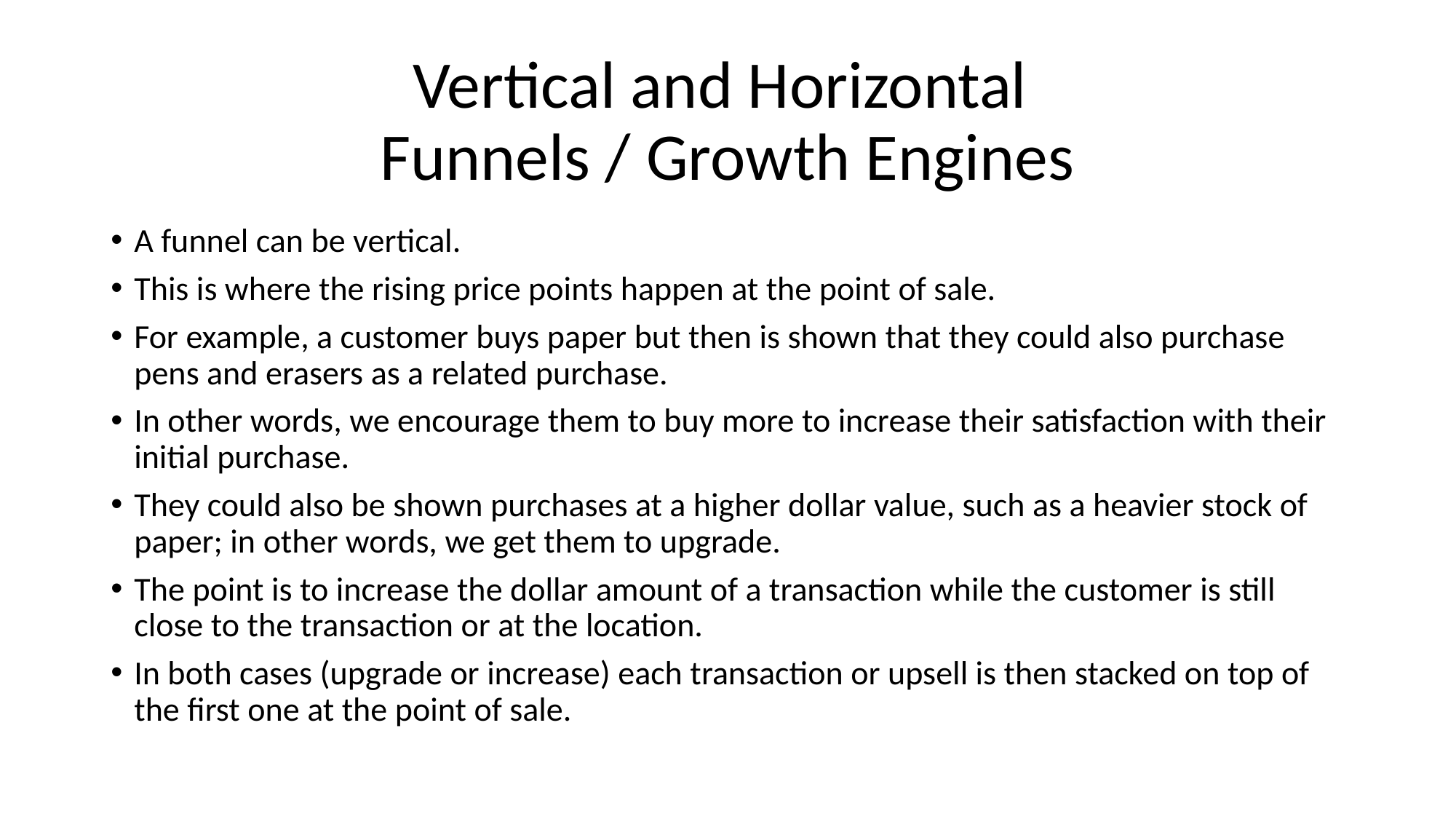

# Vertical and Horizontal Funnels / Growth Engines
A funnel can be vertical.
This is where the rising price points happen at the point of sale.
For example, a customer buys paper but then is shown that they could also purchase pens and erasers as a related purchase.
In other words, we encourage them to buy more to increase their satisfaction with their initial purchase.
They could also be shown purchases at a higher dollar value, such as a heavier stock of paper; in other words, we get them to upgrade.
The point is to increase the dollar amount of a transaction while the customer is still close to the transaction or at the location.
In both cases (upgrade or increase) each transaction or upsell is then stacked on top of the first one at the point of sale.